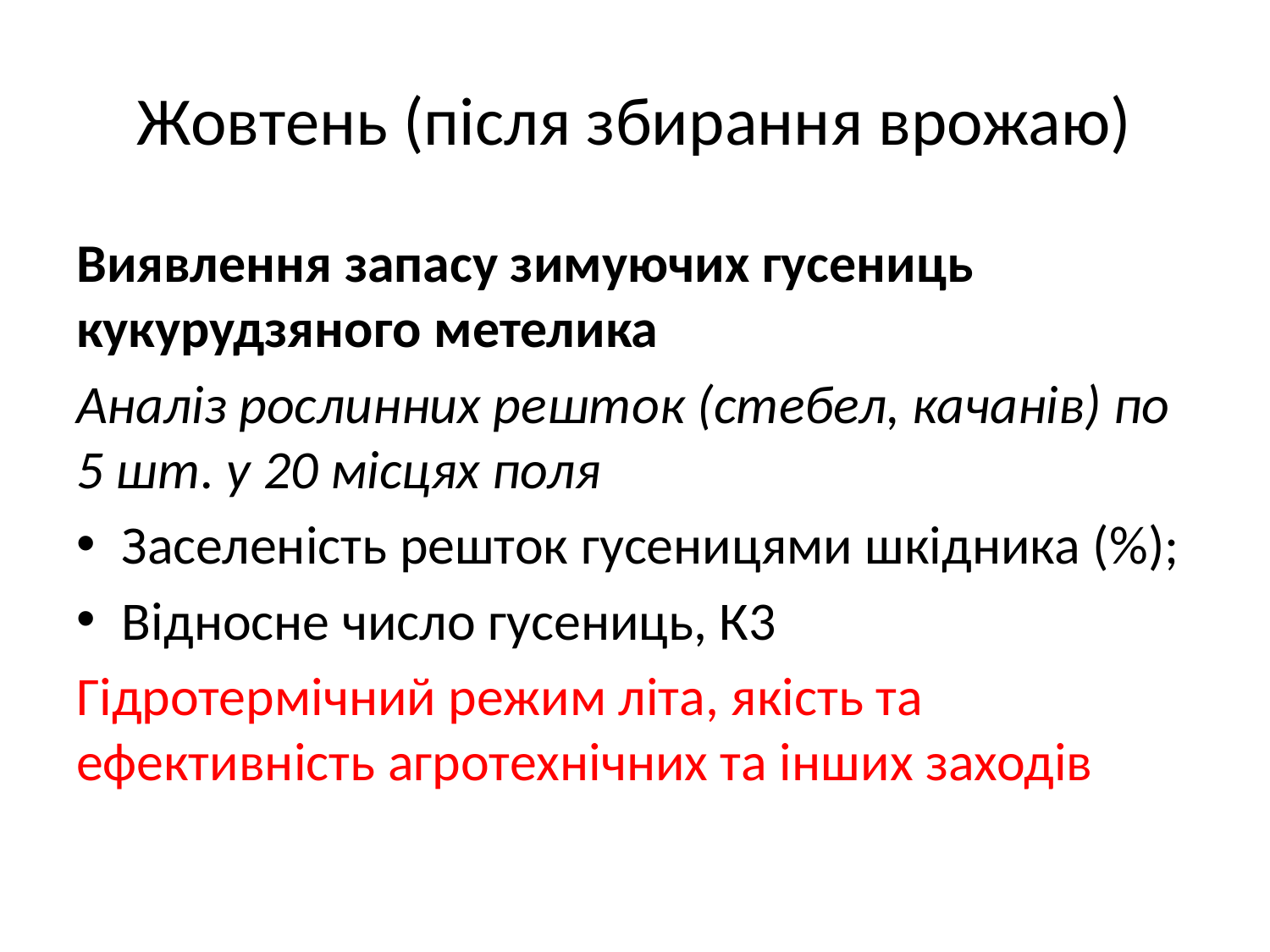

# Жовтень (після збирання врожаю)
Виявлення запасу зимуючих гусениць кукурудзяного метелика
Аналіз рослинних решток (стебел, качанів) по 5 шт. у 20 місцях поля
Заселеність решток гусеницями шкідника (%);
Відносне число гусениць, К3
Гідротермічний режим літа, якість та  ефективність агротехнічних та інших заходів